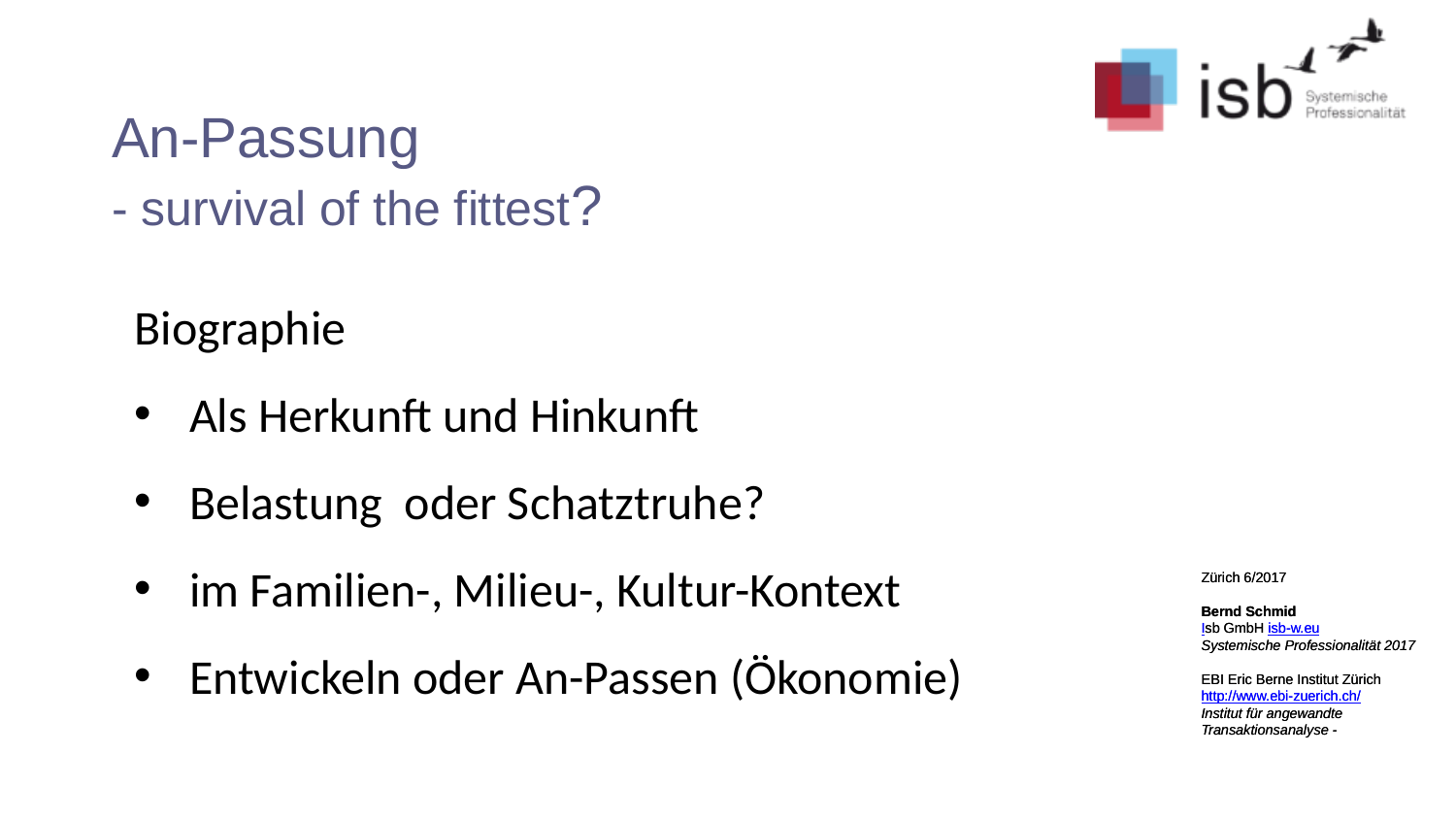

# An-Passung - survival of the fittest?
Biographie
Als Herkunft und Hinkunft
Belastung  oder Schatztruhe?
im Familien-, Milieu-, Kultur-Kontext
Entwickeln oder An-Passen (Ökonomie)

Zürich 6/2017
Bernd Schmid
Isb GmbH isb-w.eu
Systemische Professionalität 2017

EBI Eric Berne Institut Zürich
http://www.ebi-zuerich.ch/
Institut für angewandte Transaktionsanalyse -